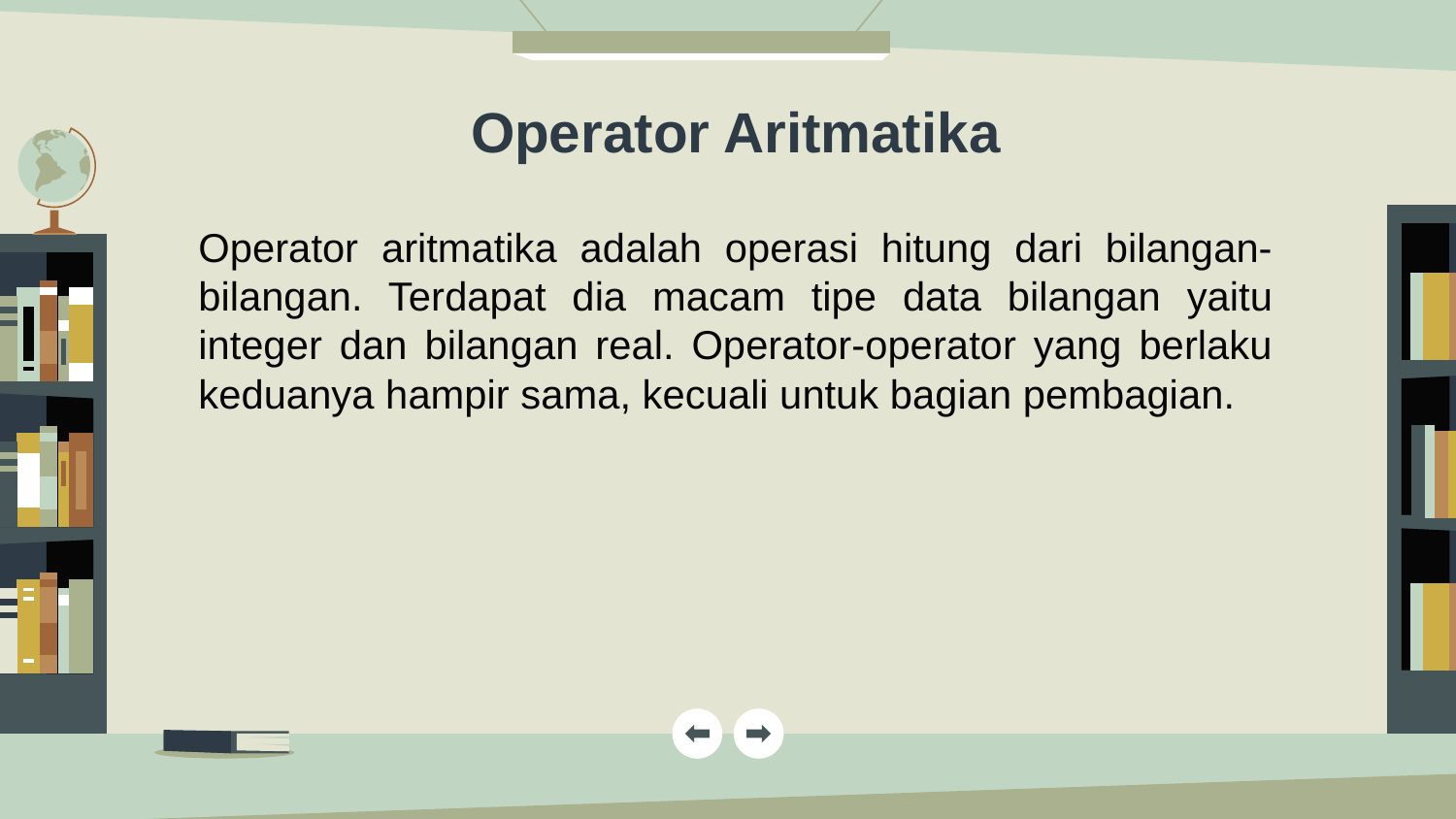

Operator Aritmatika
Operator aritmatika adalah operasi hitung dari bilangan-bilangan. Terdapat dia macam tipe data bilangan yaitu integer dan bilangan real. Operator-operator yang berlaku keduanya hampir sama, kecuali untuk bagian pembagian.